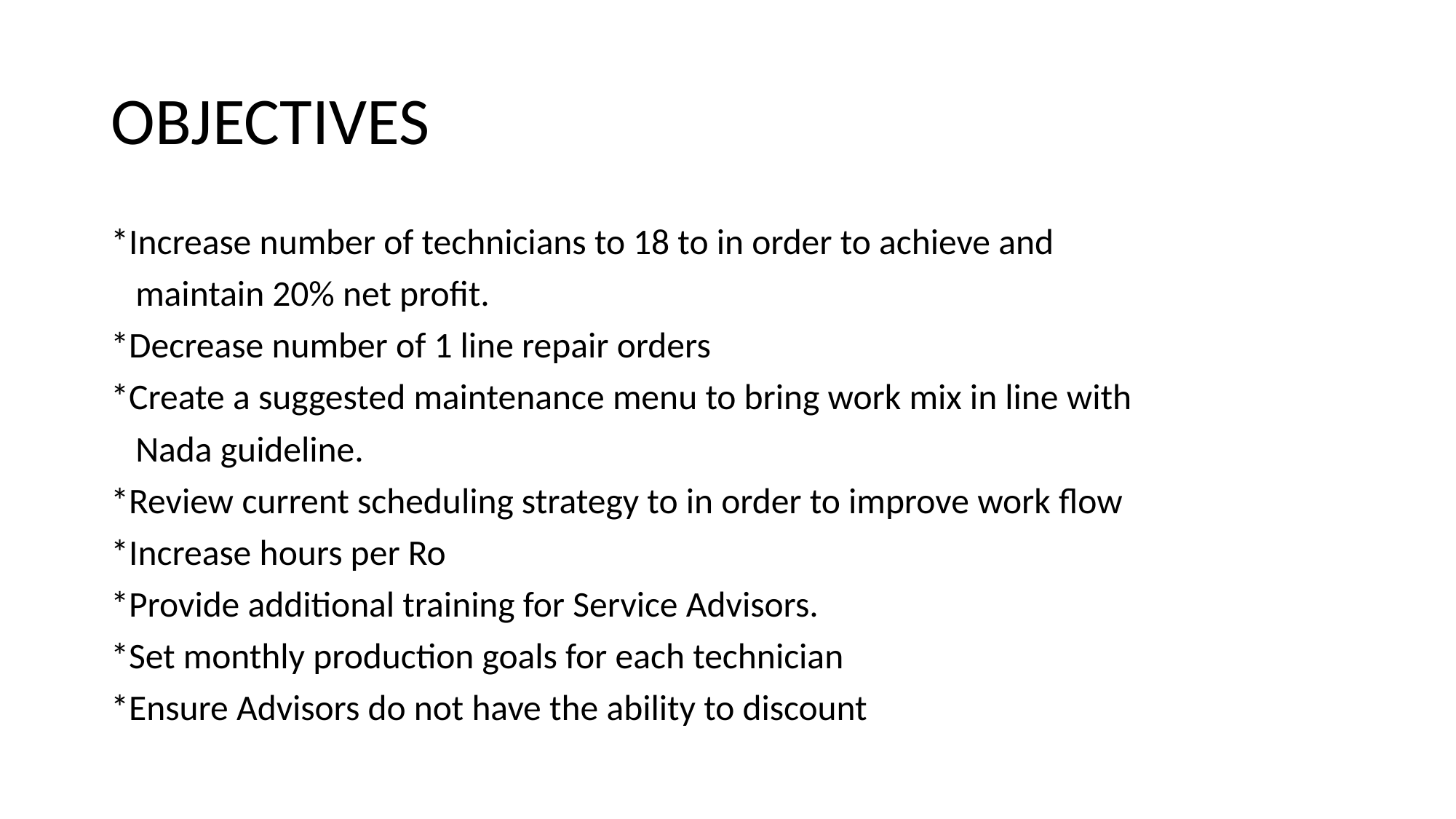

# OBJECTIVES
*Increase number of technicians to 18 to in order to achieve and
   maintain 20% net profit.
*Decrease number of 1 line repair orders
*Create a suggested maintenance menu to bring work mix in line with
   Nada guideline.
*Review current scheduling strategy to in order to improve work flow
*Increase hours per Ro
*Provide additional training for Service Advisors.
*Set monthly production goals for each technician
*Ensure Advisors do not have the ability to discount